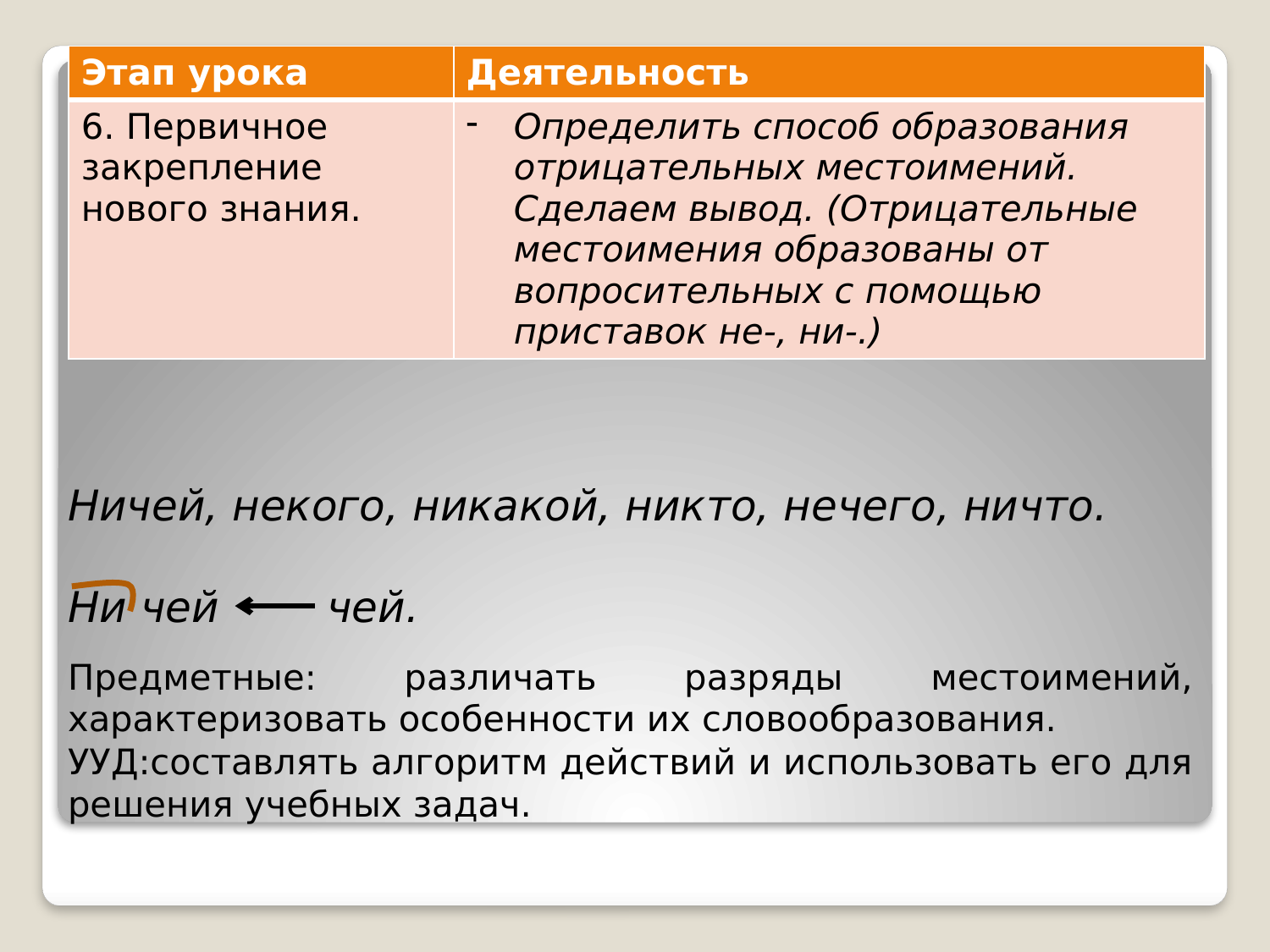

| Этап урока | Деятельность |
| --- | --- |
| 6. Первичное закрепление нового знания. | Определить способ образования отрицательных местоимений. Сделаем вывод. (Отрицательные местоимения образованы от вопросительных с помощью приставок не-, ни-.) |
Ничей, некого, никакой, никто, нечего, ничто.

Ни чей        чей.

Предметные: различать разряды местоимений, характеризовать особенности их словообразования.
УУД:составлять алгоритм действий и использовать его для решения учебных задач.